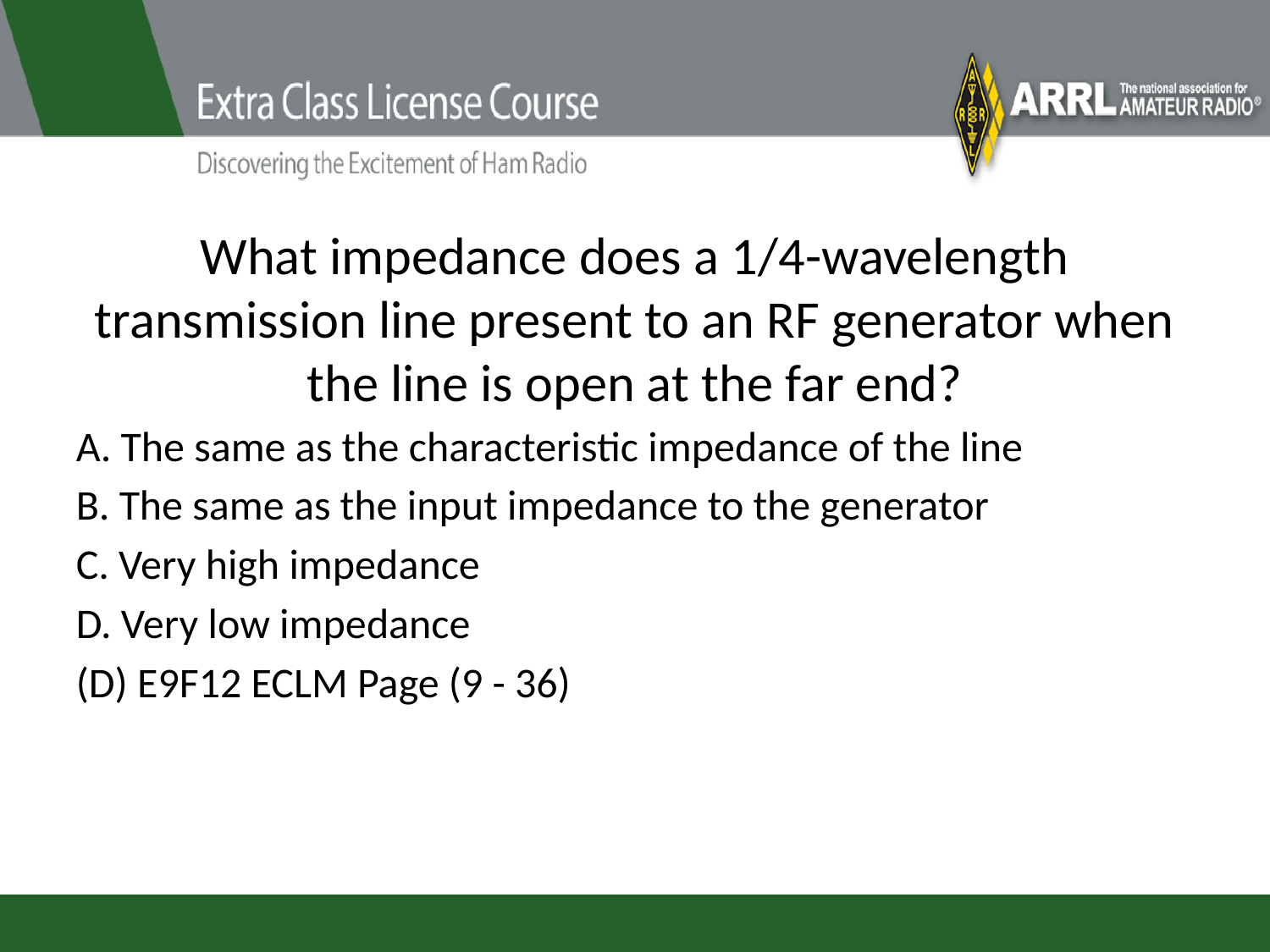

# What impedance does a 1/4-wavelength transmission line present to an RF generator when the line is open at the far end?
A. The same as the characteristic impedance of the line
B. The same as the input impedance to the generator
C. Very high impedance
D. Very low impedance
(D) E9F12 ECLM Page (9 - 36)